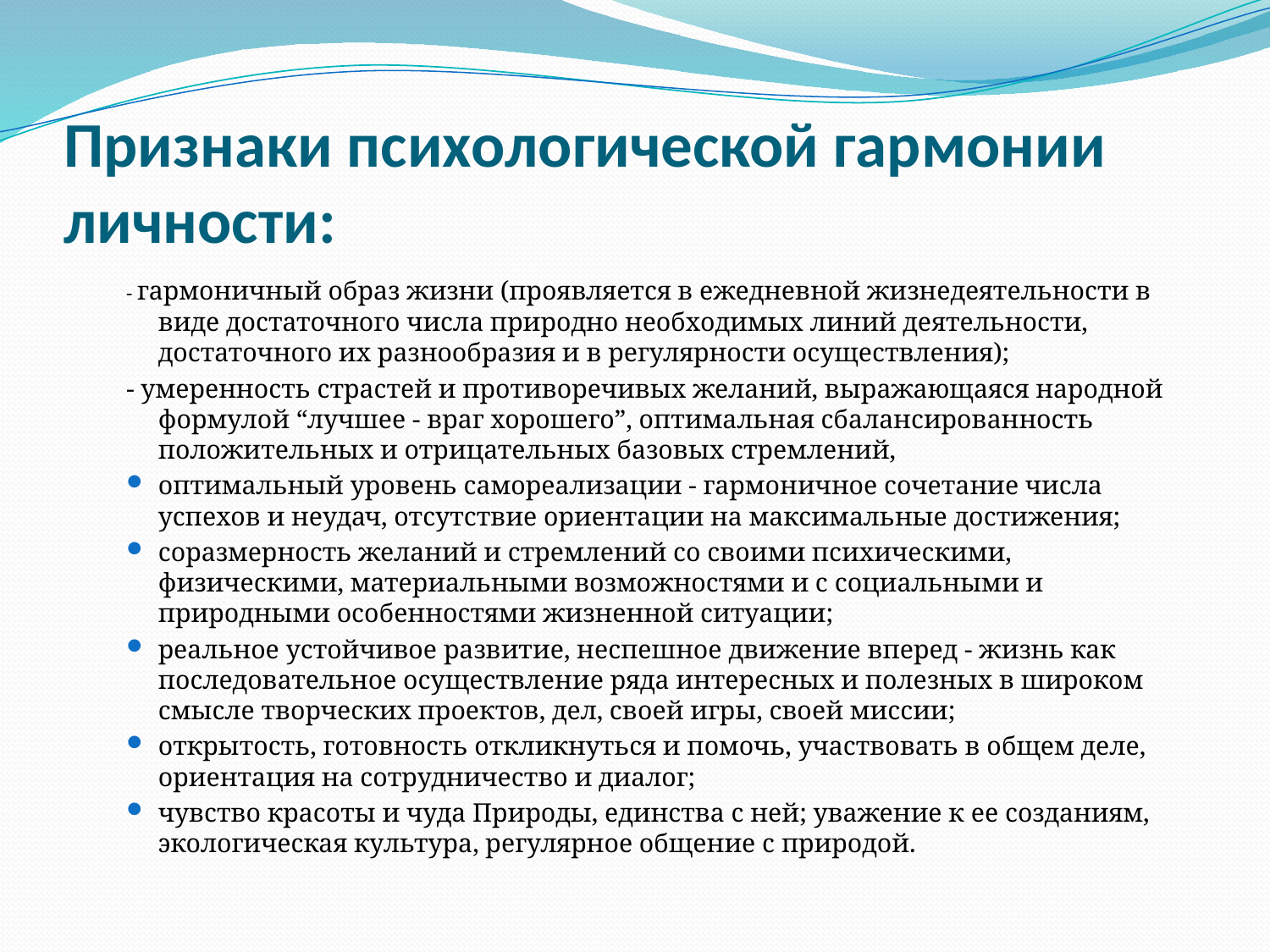

# Признаки психологической гармонии личности:
- гармоничный образ жизни (проявляется в ежедневной жизнедеятельности в виде достаточного числа природно необходимых линий деятельности, достаточного их разнообразия и в регулярности осуществления);
- умеренность страстей и противоречивых желаний, выражающаяся народной формулой “лучшее - враг хорошего”, оптимальная сбалансированность положительных и отрицательных базовых стремлений,
оптимальный уровень самореализации - гармоничное сочетание числа успехов и неудач, отсутствие ориентации на максимальные достижения;
соразмерность желаний и стремлений со своими психическими, физическими, материальными возможностями и с социальными и природными особенностями жизненной ситуации;
реальное устойчивое развитие, неспешное движение вперед - жизнь как последовательное осуществление ряда интересных и полезных в широком смысле творческих проектов, дел, своей игры, своей миссии;
открытость, готовность откликнуться и помочь, участвовать в общем деле, ориентация на сотрудничество и диалог;
чувство красоты и чуда Природы, единства с ней; уважение к ее созданиям, экологическая культура, регулярное общение с природой.